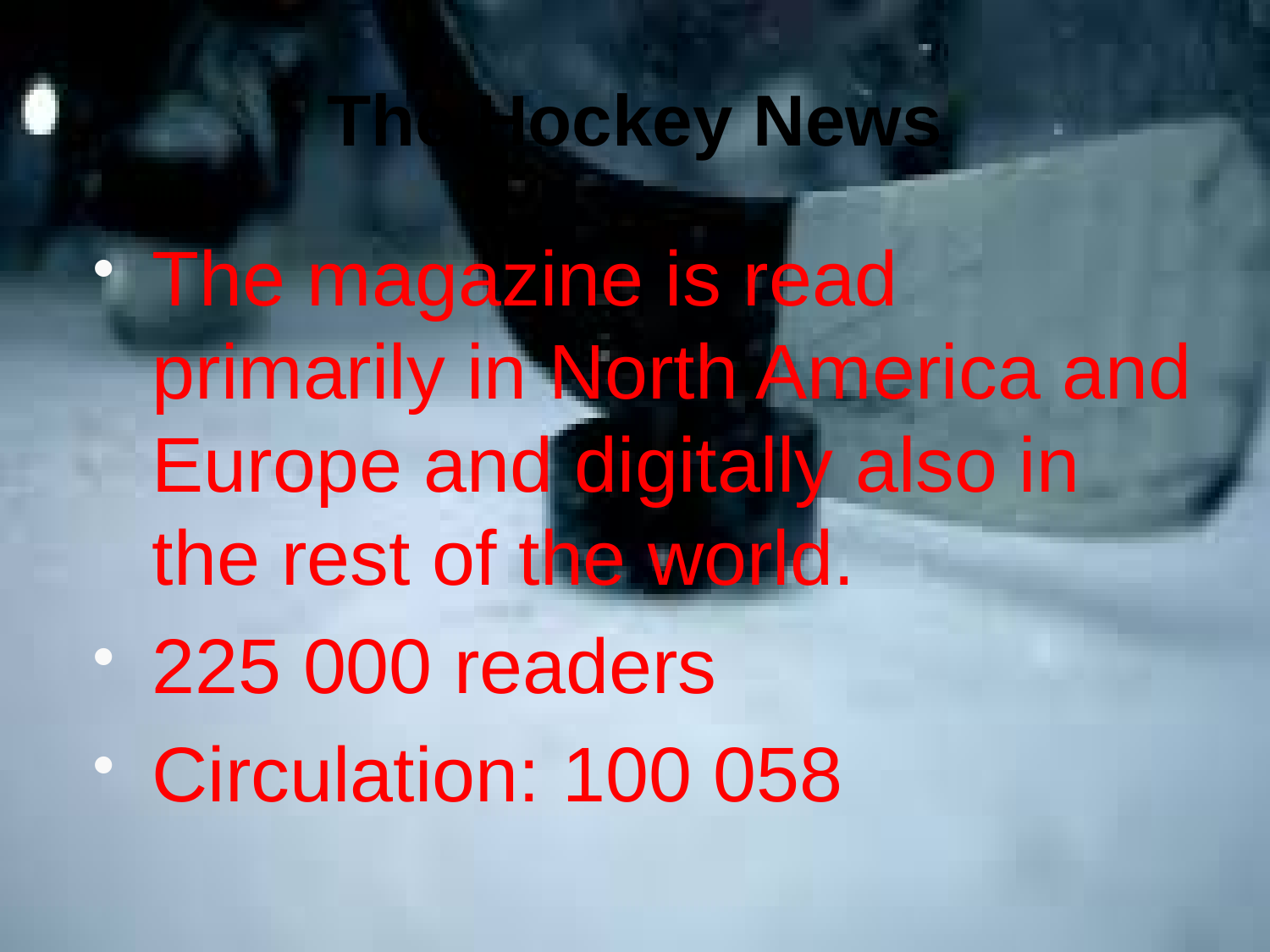

# The Hockey News
The magazine is read primarily in North America and Europe and digitally also in the rest of the world.
225 000 readers
Circulation: 100 058